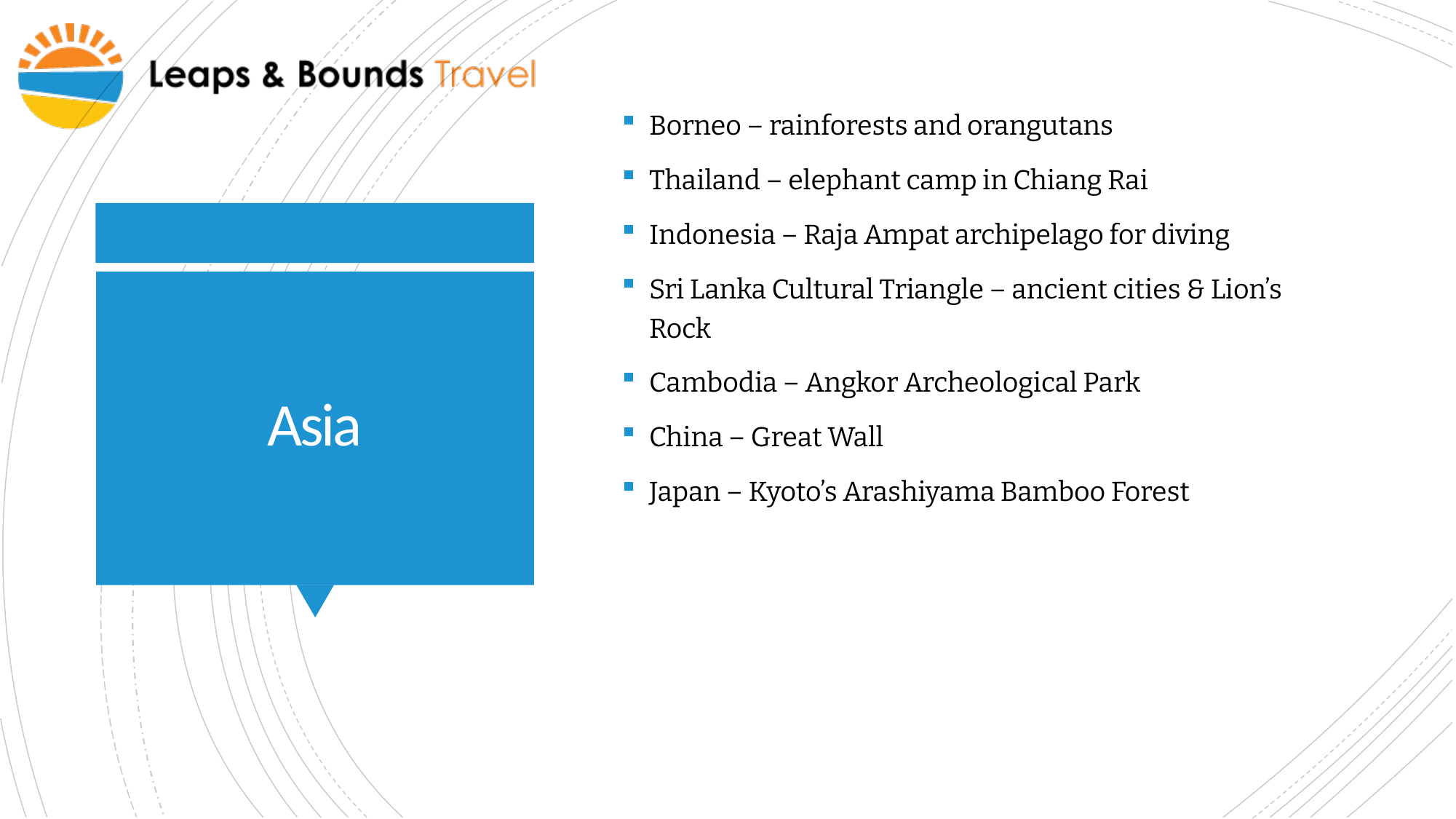

Borneo – rainforests and orangutans
Thailand – elephant camp in Chiang Rai
Indonesia – Raja Ampat archipelago for diving
Sri Lanka Cultural Triangle – ancient cities & Lion’s Rock
Cambodia – Angkor Archeological Park
China – Great Wall
Japan – Kyoto’s Arashiyama Bamboo Forest
# Asia